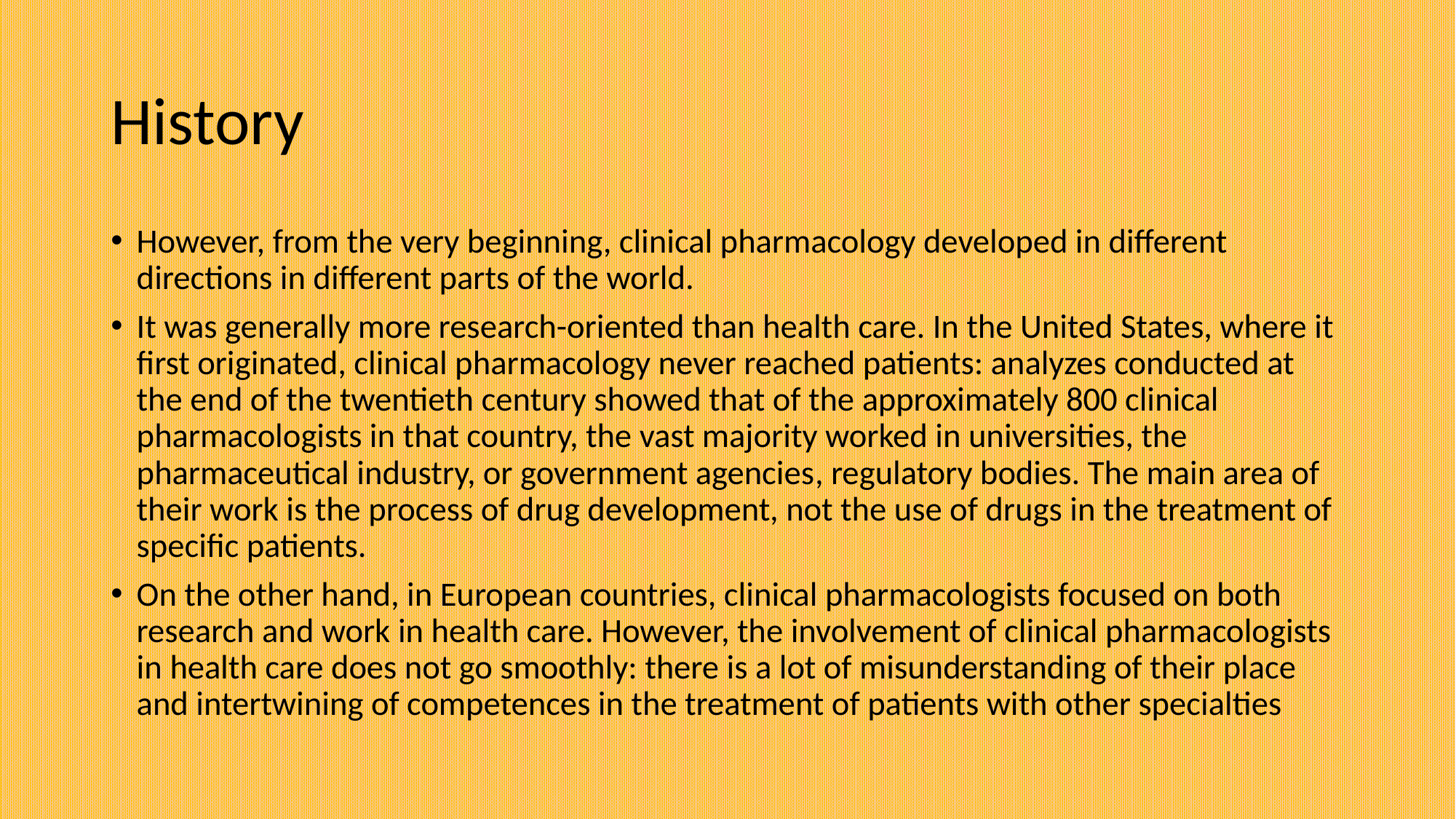

# History
However, from the very beginning, clinical pharmacology developed in different directions in different parts of the world.
It was generally more research-oriented than health care. In the United States, where it first originated, clinical pharmacology never reached patients: analyzes conducted at the end of the twentieth century showed that of the approximately 800 clinical pharmacologists in that country, the vast majority worked in universities, the pharmaceutical industry, or government agencies, regulatory bodies. The main area of their work is the process of drug development, not the use of drugs in the treatment of specific patients.
On the other hand, in European countries, clinical pharmacologists focused on both research and work in health care. However, the involvement of clinical pharmacologists in health care does not go smoothly: there is a lot of misunderstanding of their place and intertwining of competences in the treatment of patients with other specialties